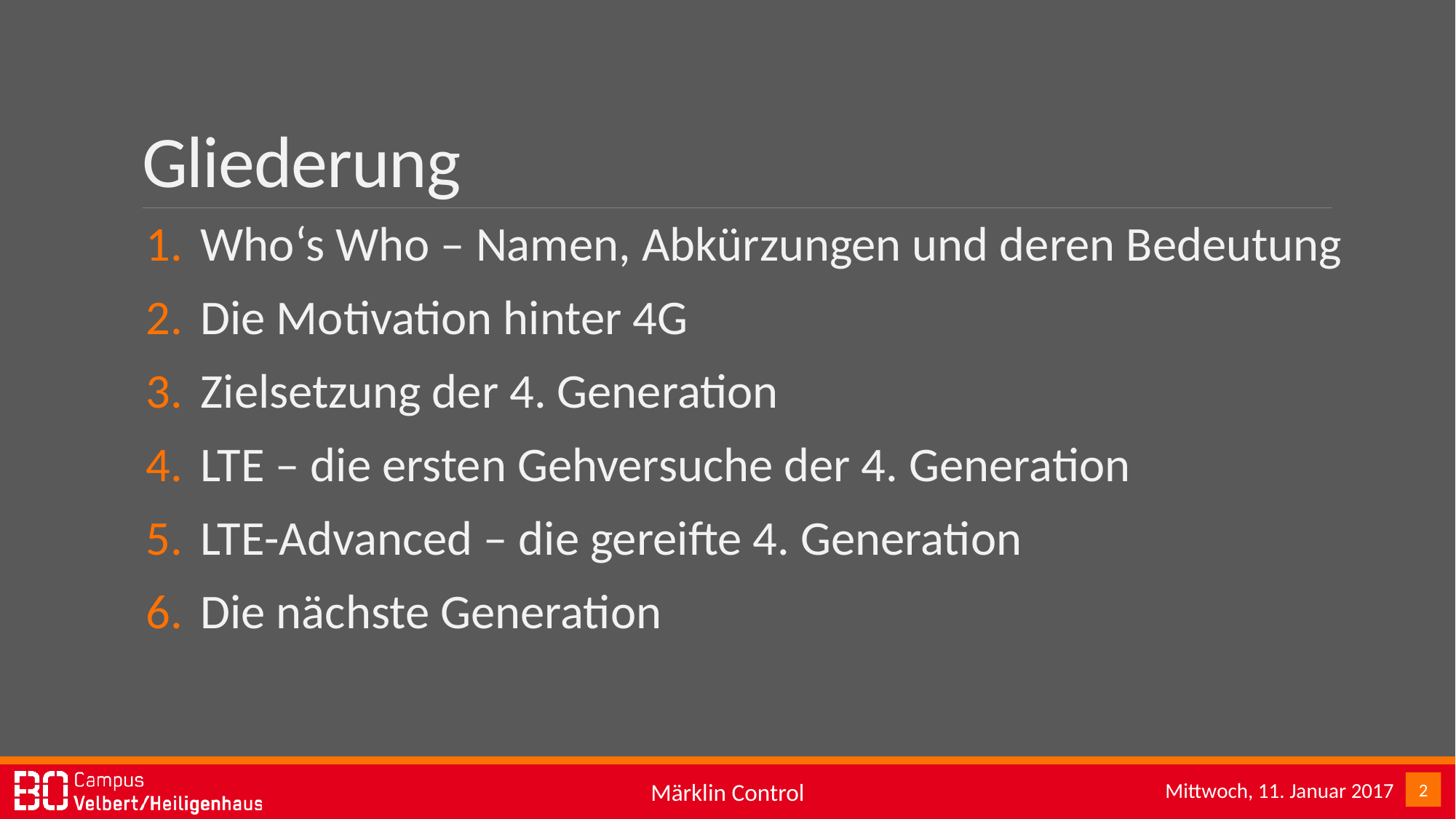

# Gliederung
Who‘s Who – Namen, Abkürzungen und deren Bedeutung
Die Motivation hinter 4G
Zielsetzung der 4. Generation
LTE – die ersten Gehversuche der 4. Generation
LTE-Advanced – die gereifte 4. Generation
Die nächste Generation

Mittwoch, 11. Januar 2017
2